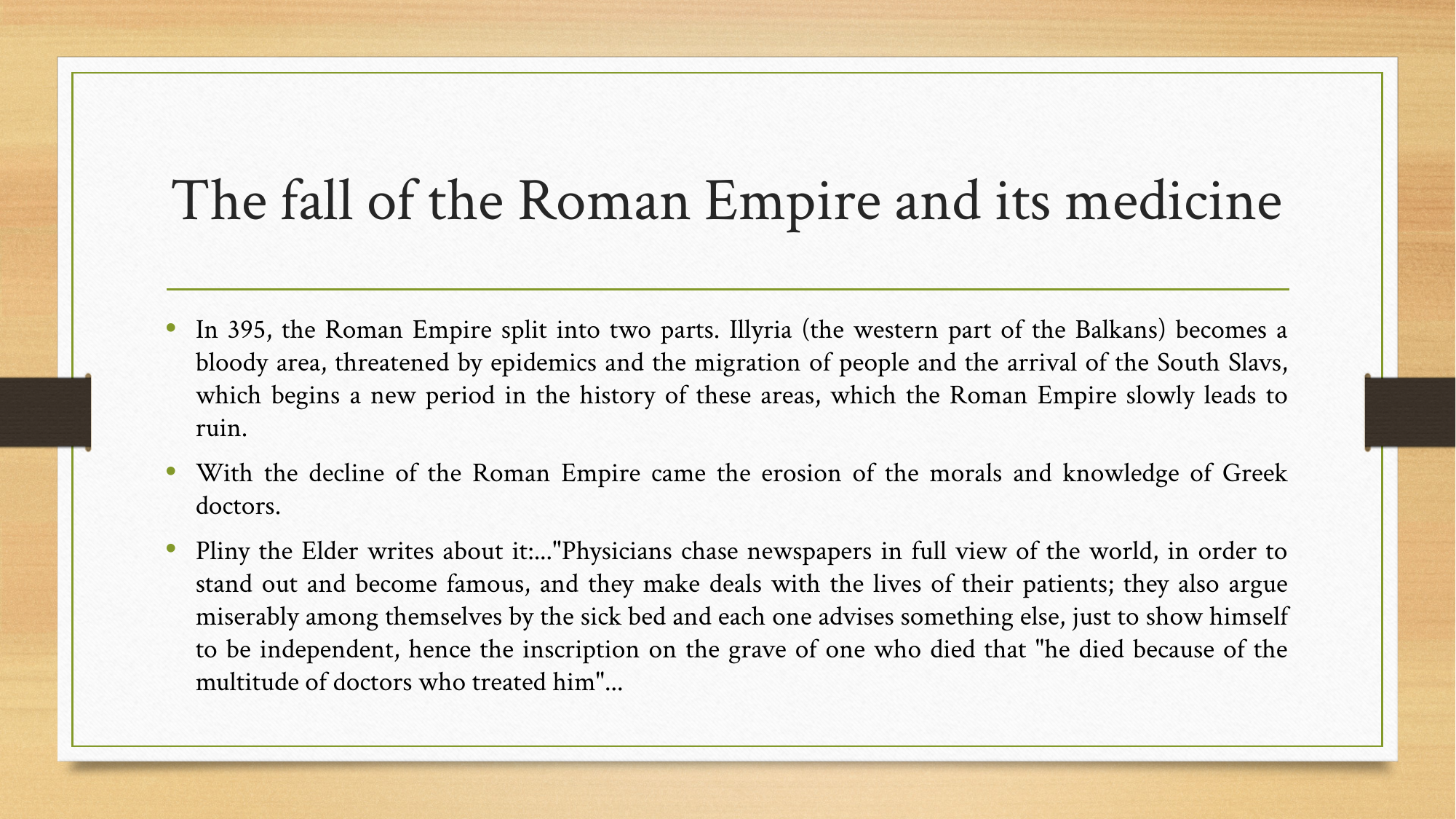

# The fall of the Roman Empire and its medicine
In 395, the Roman Empire split into two parts. Illyria (the western part of the Balkans) becomes a bloody area, threatened by epidemics and the migration of people and the arrival of the South Slavs, which begins a new period in the history of these areas, which the Roman Empire slowly leads to ruin.
With the decline of the Roman Empire came the erosion of the morals and knowledge of Greek doctors.
Pliny the Elder writes about it:..."Physicians chase newspapers in full view of the world, in order to stand out and become famous, and they make deals with the lives of their patients; they also argue miserably among themselves by the sick bed and each one advises something else, just to show himself to be independent, hence the inscription on the grave of one who died that "he died because of the multitude of doctors who treated him"...